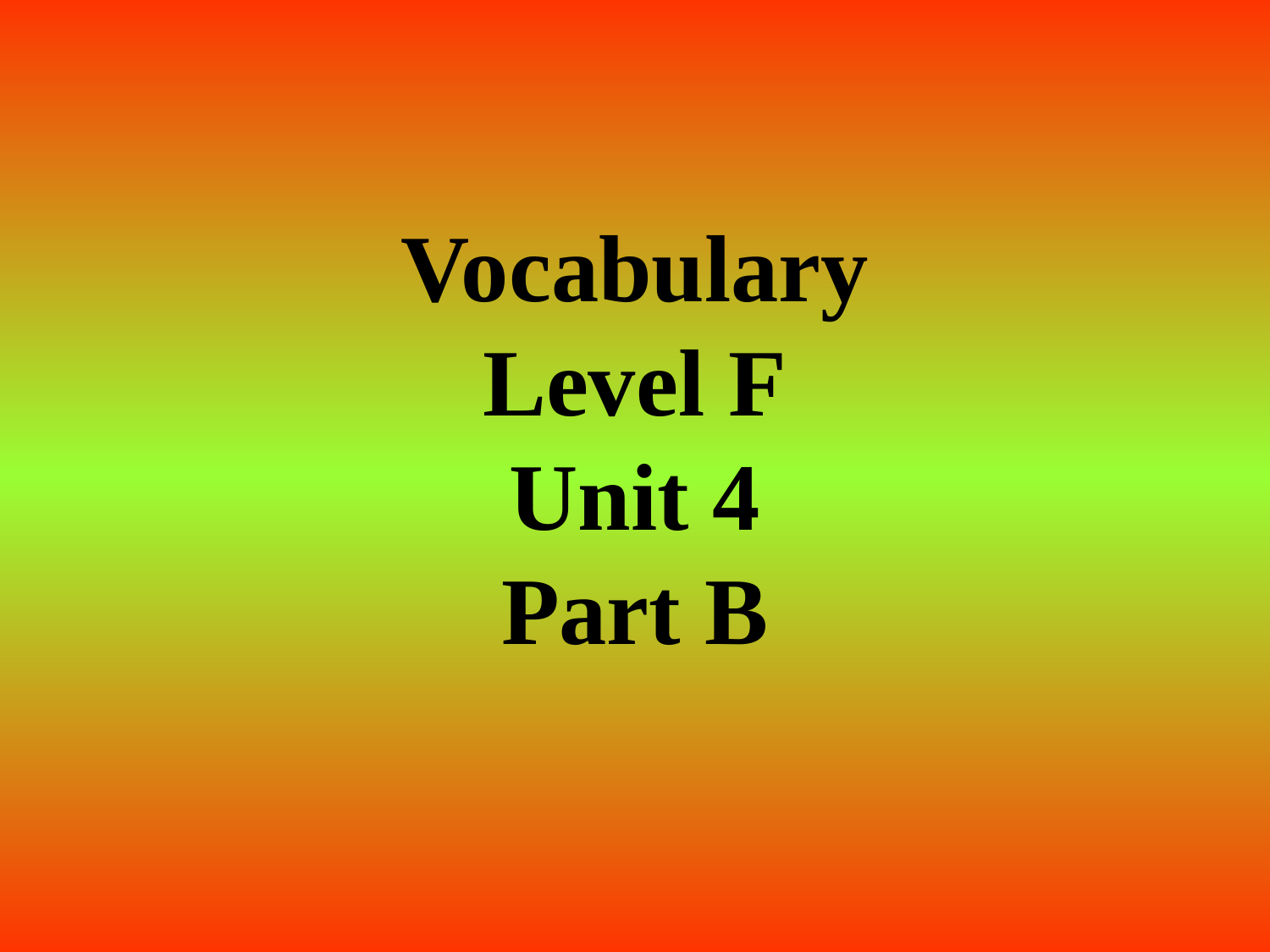

# Vocabulary Level F Unit 4 Part B